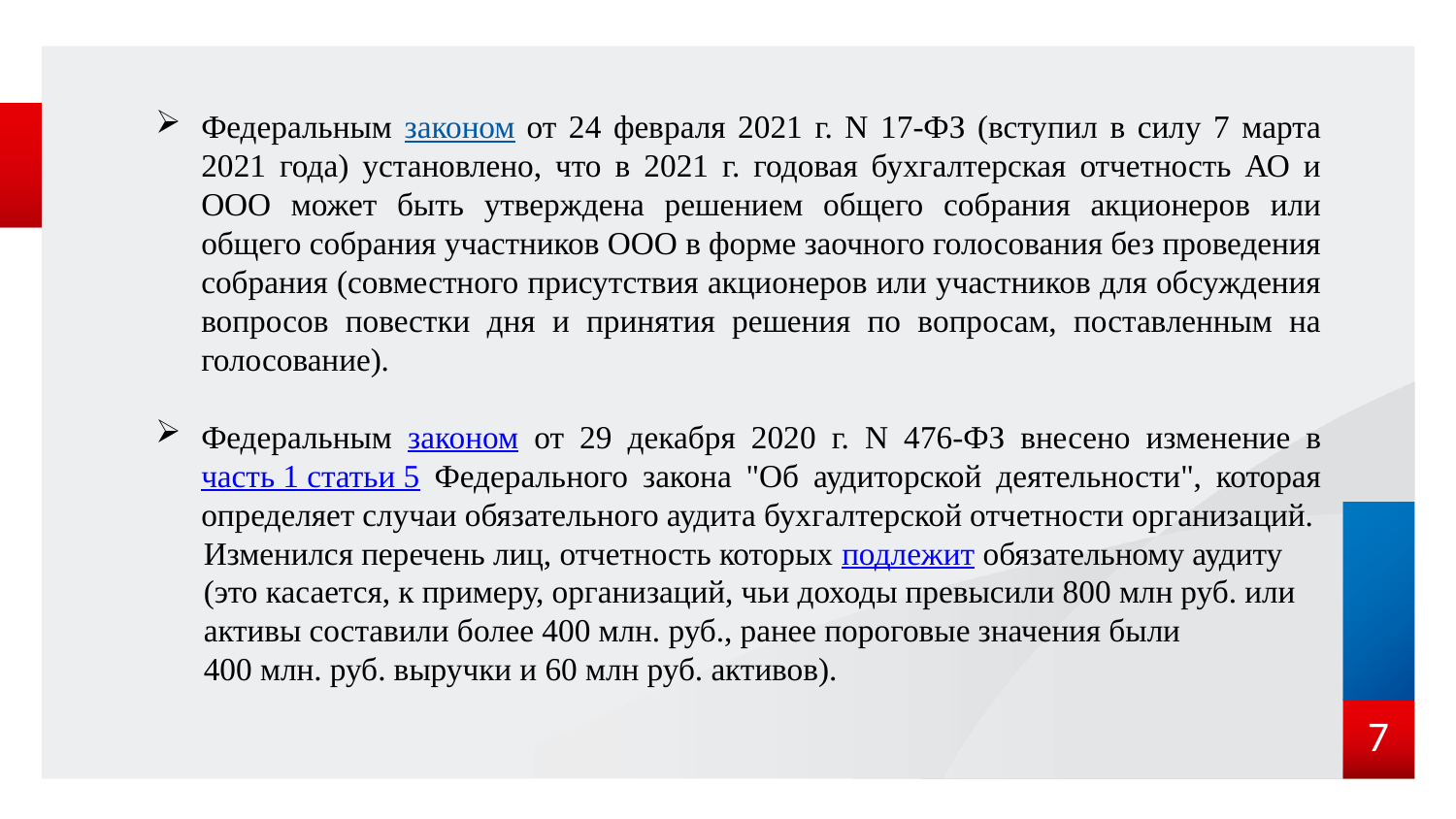

Федеральным законом от 24 февраля 2021 г. N 17-ФЗ (вступил в силу 7 марта 2021 года) установлено, что в 2021 г. годовая бухгалтерская отчетность АО и ООО может быть утверждена решением общего собрания акционеров или общего собрания участников ООО в форме заочного голосования без проведения собрания (совместного присутствия акционеров или участников для обсуждения вопросов повестки дня и принятия решения по вопросам, поставленным на голосование).

Федеральным законом от 29 декабря 2020 г. N 476-ФЗ внесено изменение в часть 1 статьи 5 Федерального закона "Об аудиторской деятельности", которая определяет случаи обязательного аудита бухгалтерской отчетности организаций.
      Изменился перечень лиц, отчетность которых подлежит обязательному аудиту
      (это касается, к примеру, организаций, чьи доходы превысили 800 млн руб. или
      активы составили более 400 млн. руб., ранее пороговые значения были
      400 млн. руб. выручки и 60 млн руб. активов).

7